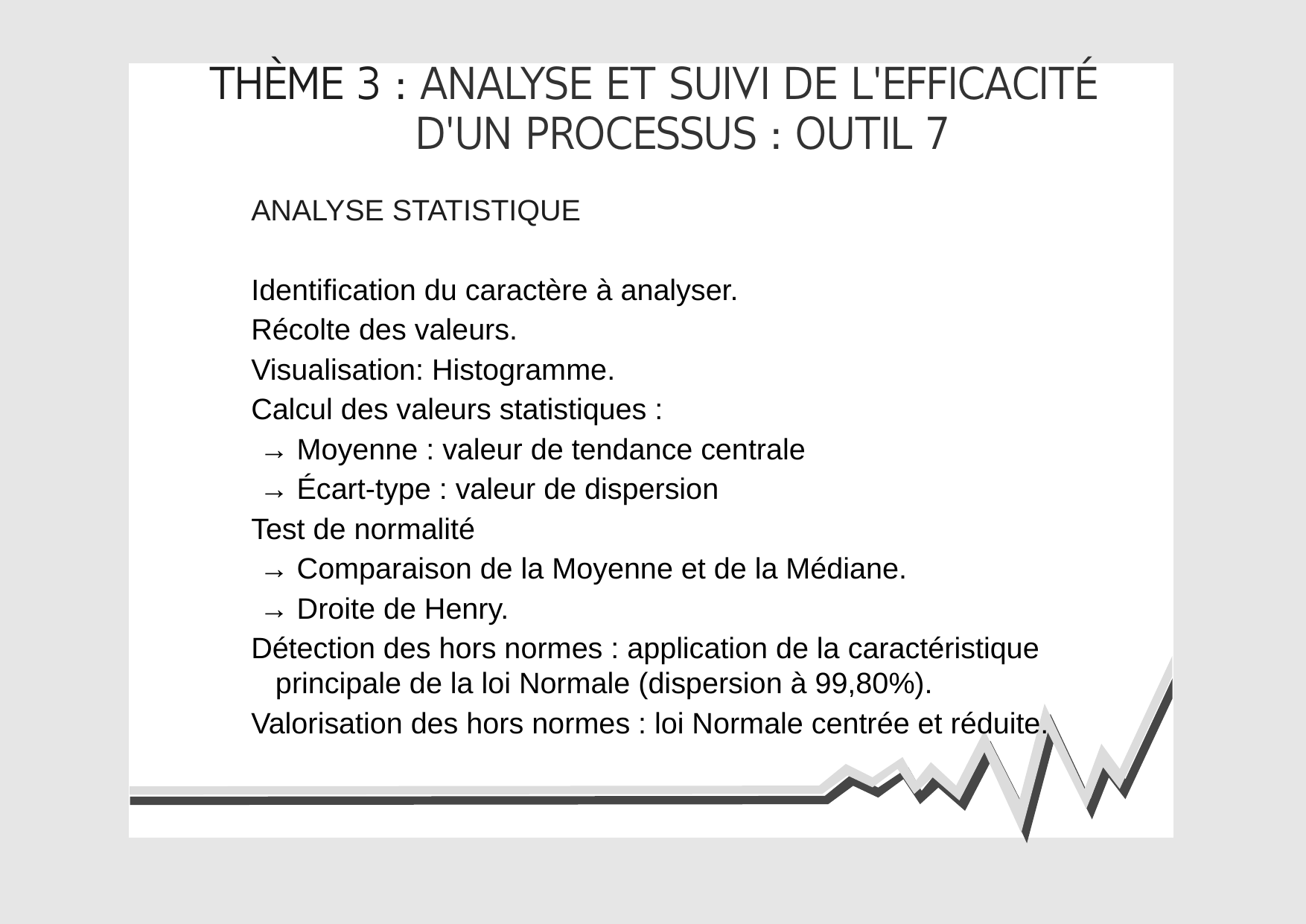

THÈME 3 : ANALYSE ET SUIVI DE L'EFFICACITÉ
    D'UN PROCESSUS : OUTIL 7

ANALYSE STATISTIQUE

Identification du caractère à analyser.
Récolte des valeurs.
Visualisation: Histogramme.
Calcul des valeurs statistiques :
 → Moyenne : valeur de tendance centrale
 → Écart-type : valeur de dispersion
Test de normalité
 → Comparaison de la Moyenne et de la Médiane.
 → Droite de Henry.
Détection des hors normes : application de la caractéristique principale de la loi Normale (dispersion à 99,80%).
Valorisation des hors normes : loi Normale centrée et réduite.